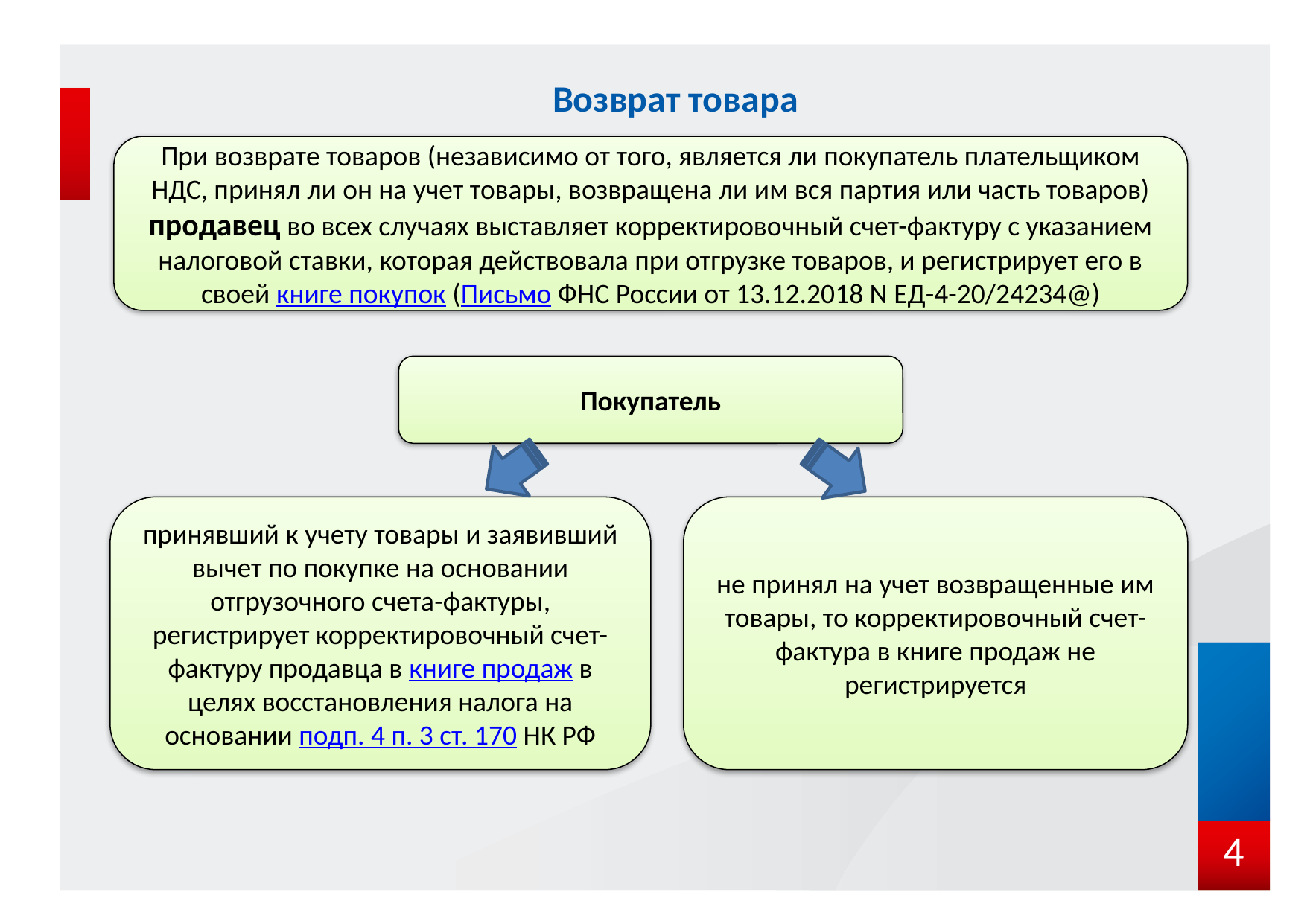

Возврат товара
При возврате товаров (независимо от того, является ли покупатель плательщиком НДС, принял ли он на учет товары, возвращена ли им вся партия или часть товаров) продавец во всех случаях выставляет корректировочный счет-фактуру с указанием налоговой ставки, которая действовала при отгрузке товаров, и регистрирует его в своей книге покупок (Письмо ФНС России от 13.12.2018 N ЕД-4-20/24234@)
Покупатель

принявший к учету товары и заявивший вычет по покупке на основании отгрузочного счета-фактуры, регистрирует корректировочный счет-фактуру продавца в книге продаж в целях восстановления налога на основании подп. 4 п. 3 ст. 170 НК РФ
не принял на учет возвращенные им товары, то корректировочный счет-фактура в книге продаж не регистрируется
4